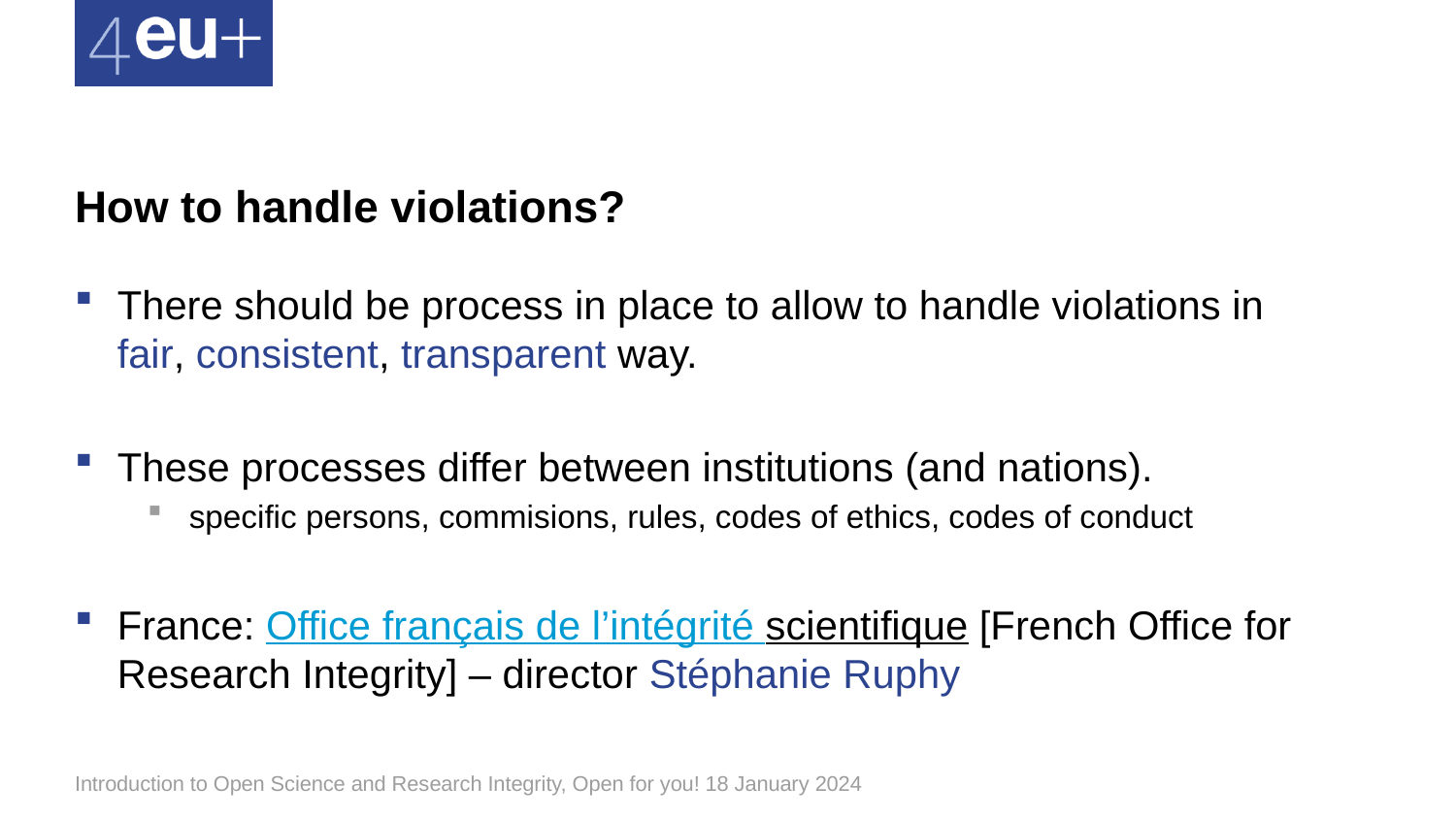

# How to handle violations?

There should be process in place to allow to handle violations in fair, consistent, transparent way.

These processes differ between institutions (and nations).
specific persons, commisions, rules, codes of ethics, codes of conduct

France: Office français de l’intégrité scientifique [French Office for Research Integrity] – director Stéphanie Ruphy

Introduction to Open Science and Research Integrity, Open for you! 18 January 2024